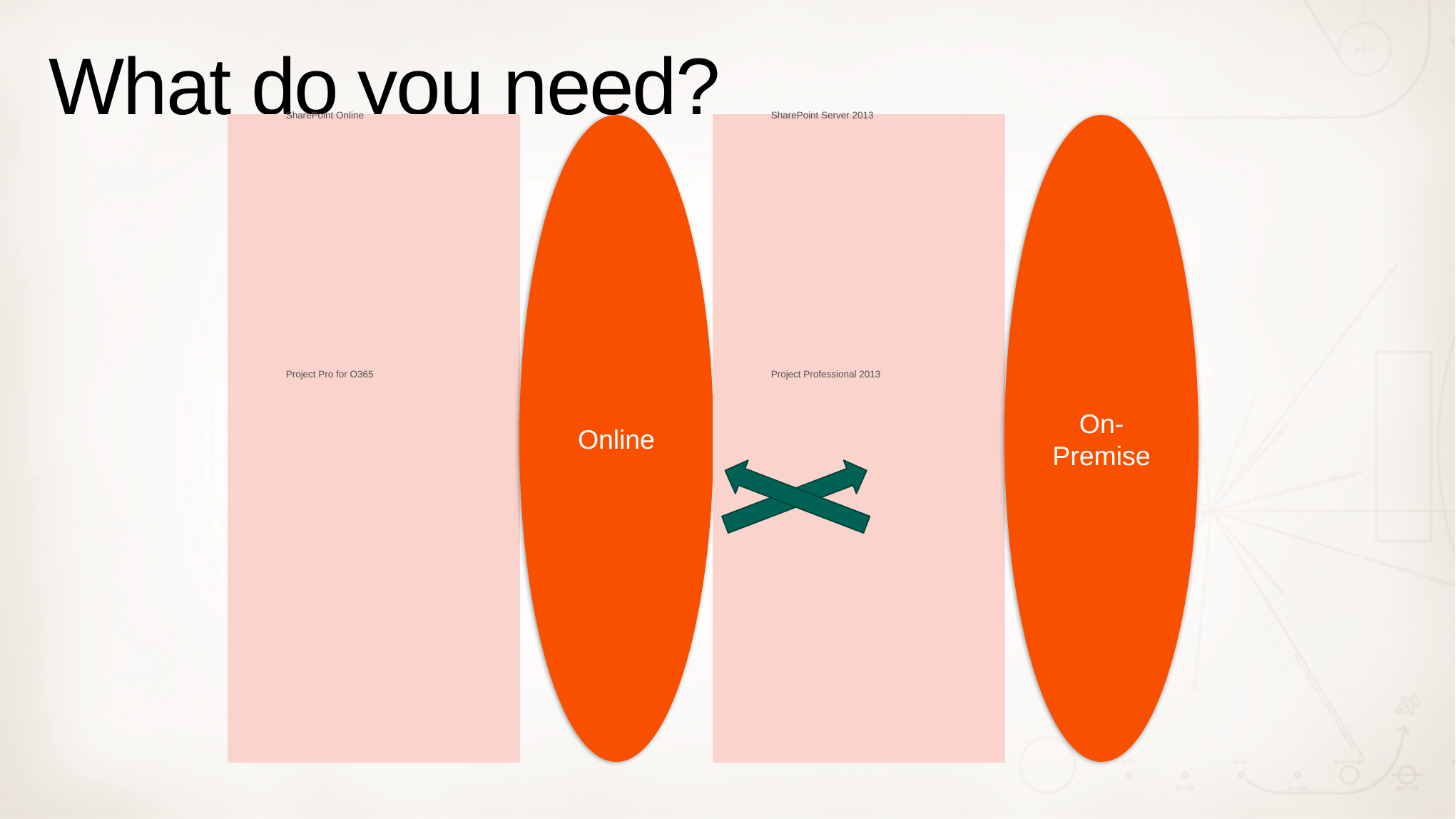

# What do you need?
Online
SharePoint Online
Project Pro for O365
On-Premise
SharePoint Server 2013
Project Professional 2013